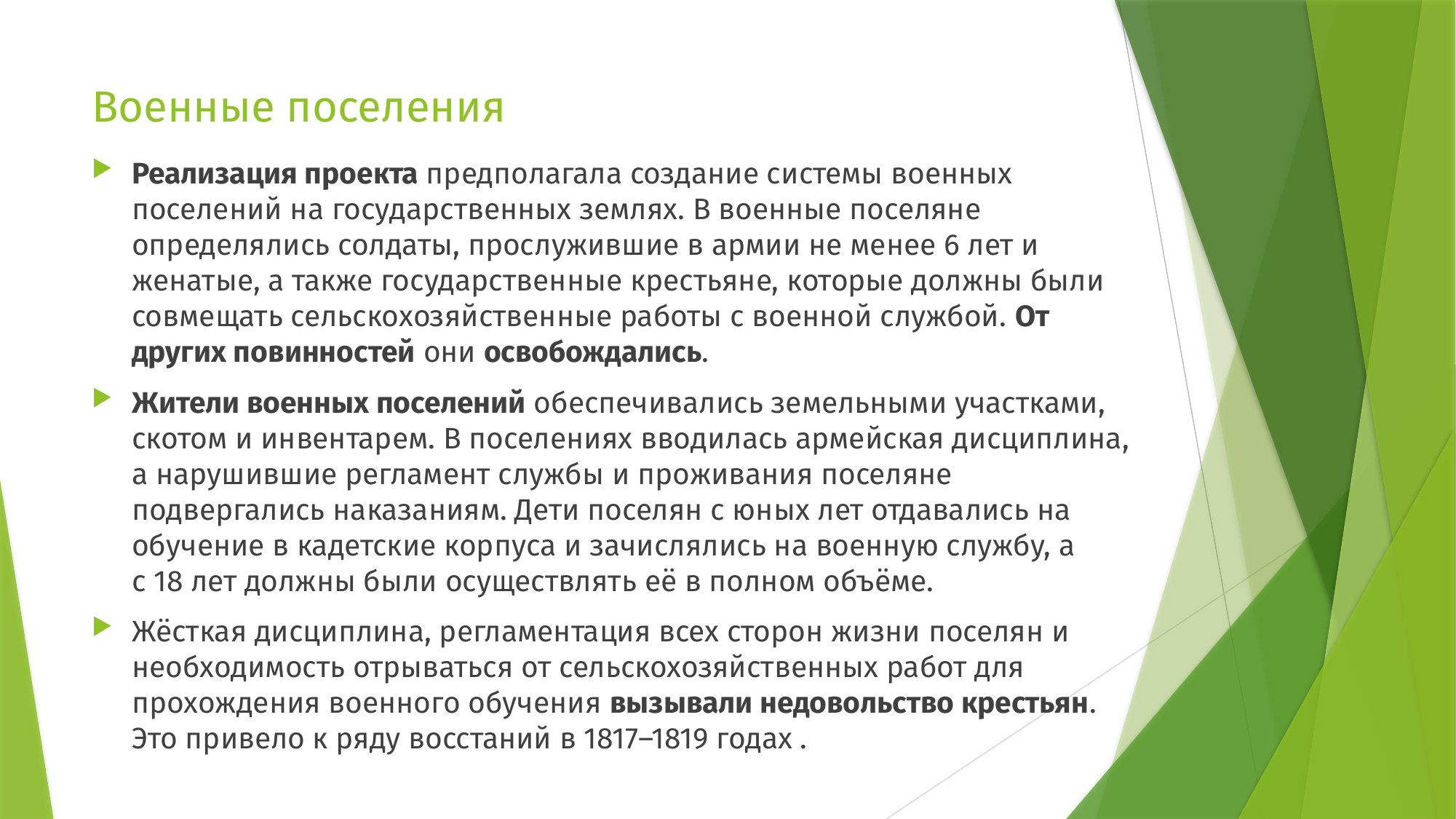

# Военные поселения
Реализация проекта предполагала создание системы военных поселений на государственных землях. В военные поселяне определялись солдаты, прослужившие в армии не менее 6 лет и женатые, а также государственные крестьяне, которые должны были совмещать сельскохозяйственные работы с военной службой. От других повинностей они освобождались.
Жители военных поселений обеспечивались земельными участками, скотом и инвентарем. В поселениях вводилась армейская дисциплина, а нарушившие регламент службы и проживания поселяне подвергались наказаниям. Дети поселян с юных лет отдавались на обучение в кадетские корпуса и зачислялись на военную службу, а с 18 лет должны были осуществлять её в полном объёме.
Жёсткая дисциплина, регламентация всех сторон жизни поселян и необходимость отрываться от сельскохозяйственных работ для прохождения военного обучения вызывали недовольство крестьян. Это привело к ряду восстаний в 1817–1819 годах .